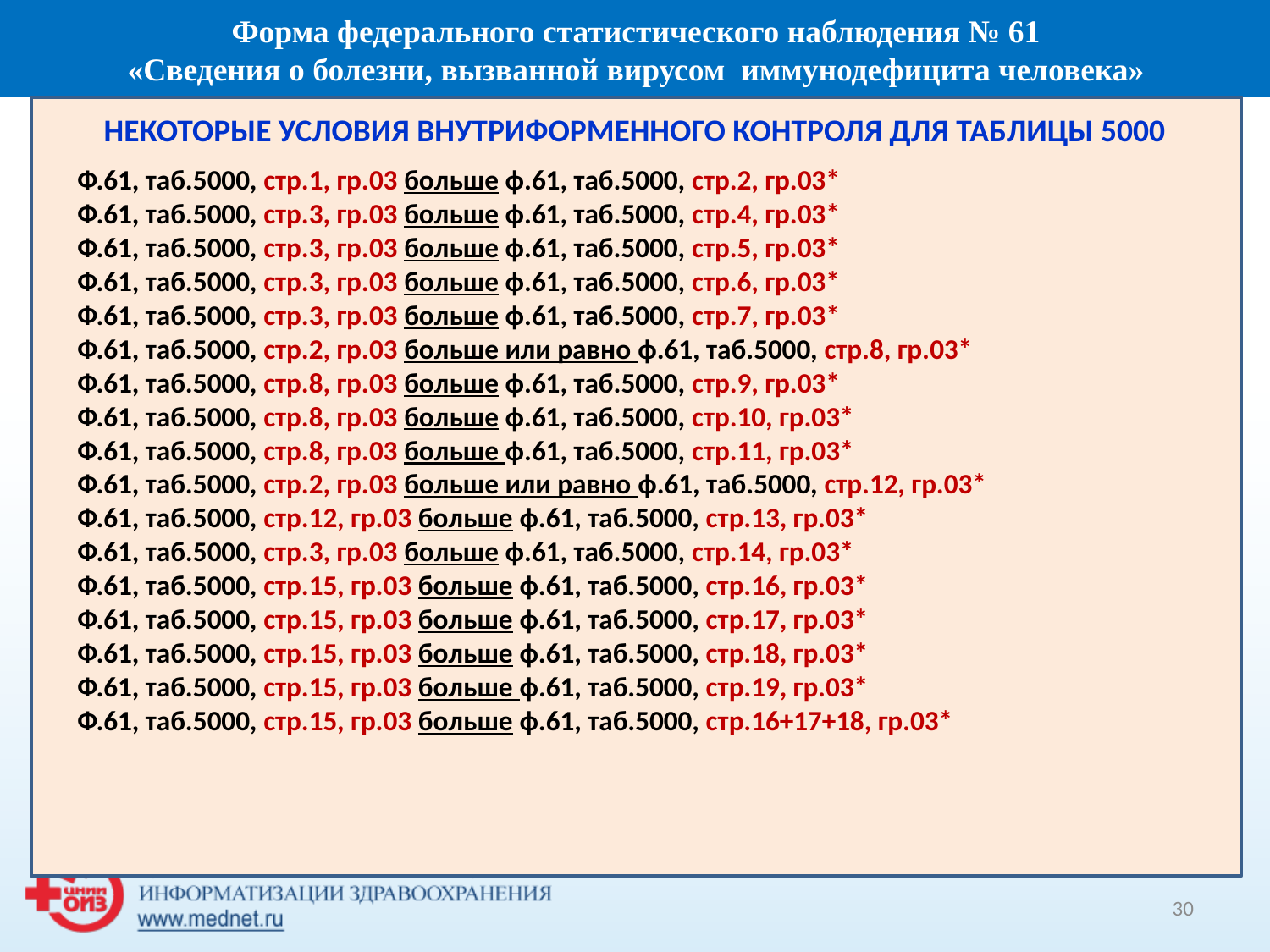

Форма федерального статистического наблюдения № 61
 «Сведения о болезни, вызванной вирусом  иммунодефицита человека»

НЕКОТОРЫЕ УСЛОВИЯ ВНУТРИФОРМЕННОГО КОНТРОЛЯ ДЛЯ ТАБЛИЦЫ 5000
Ф.61, таб.5000, стр.1, гр.03 больше ф.61, таб.5000, стр.2, гр.03*
Ф.61, таб.5000, стр.3, гр.03 больше ф.61, таб.5000, стр.4, гр.03*
Ф.61, таб.5000, стр.3, гр.03 больше ф.61, таб.5000, стр.5, гр.03*
Ф.61, таб.5000, стр.3, гр.03 больше ф.61, таб.5000, стр.6, гр.03*
Ф.61, таб.5000, стр.3, гр.03 больше ф.61, таб.5000, стр.7, гр.03*
Ф.61, таб.5000, стр.2, гр.03 больше или равно ф.61, таб.5000, стр.8, гр.03*
Ф.61, таб.5000, стр.8, гр.03 больше ф.61, таб.5000, стр.9, гр.03*
Ф.61, таб.5000, стр.8, гр.03 больше ф.61, таб.5000, стр.10, гр.03*
Ф.61, таб.5000, стр.8, гр.03 больше ф.61, таб.5000, стр.11, гр.03*
Ф.61, таб.5000, стр.2, гр.03 больше или равно ф.61, таб.5000, стр.12, гр.03*
Ф.61, таб.5000, стр.12, гр.03 больше ф.61, таб.5000, стр.13, гр.03*
Ф.61, таб.5000, стр.3, гр.03 больше ф.61, таб.5000, стр.14, гр.03*
Ф.61, таб.5000, стр.15, гр.03 больше ф.61, таб.5000, стр.16, гр.03*
Ф.61, таб.5000, стр.15, гр.03 больше ф.61, таб.5000, стр.17, гр.03*
Ф.61, таб.5000, стр.15, гр.03 больше ф.61, таб.5000, стр.18, гр.03*
Ф.61, таб.5000, стр.15, гр.03 больше ф.61, таб.5000, стр.19, гр.03*
Ф.61, таб.5000, стр.15, гр.03 больше ф.61, таб.5000, стр.16+17+18, гр.03*

30